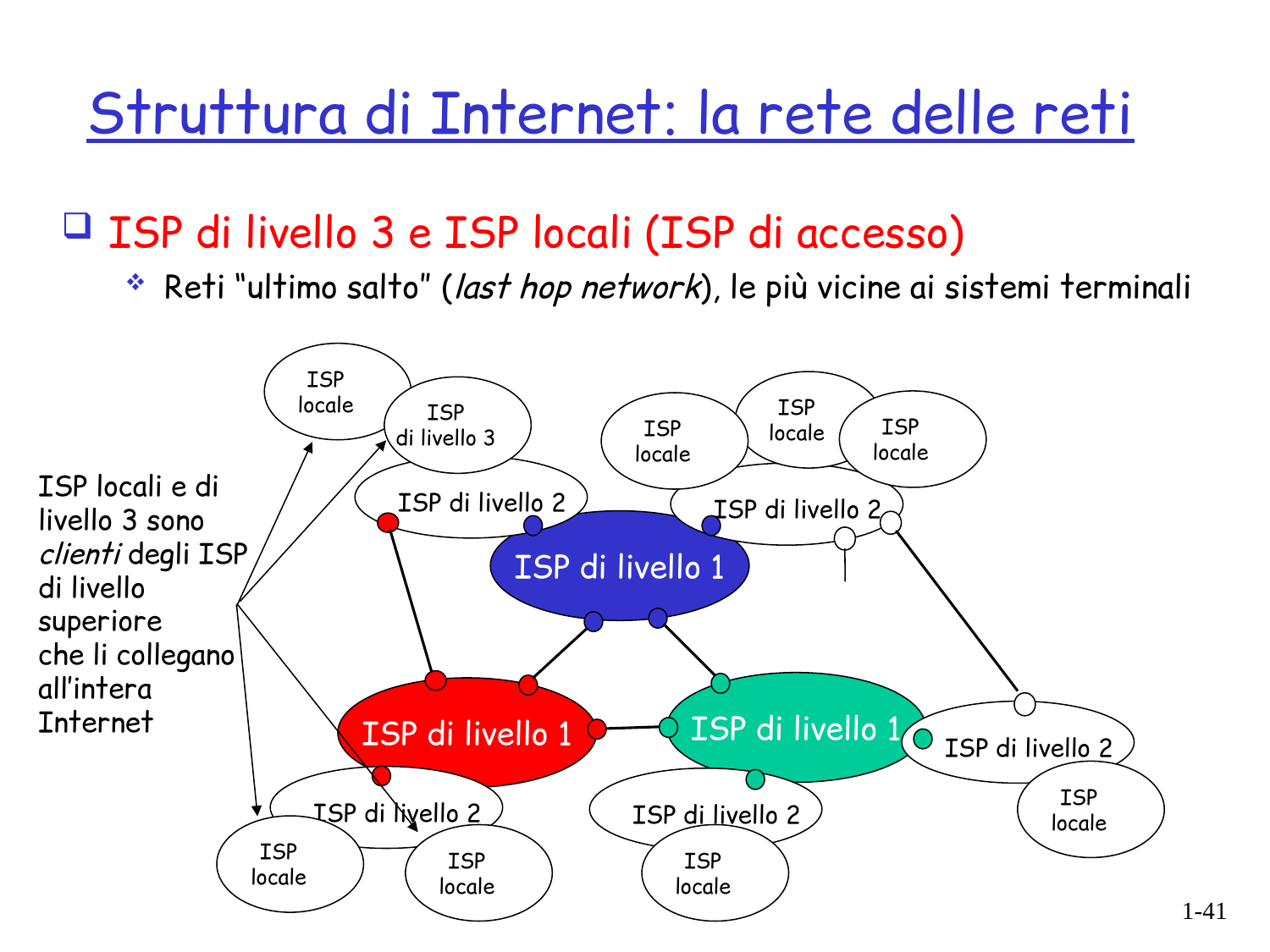

# Struttura di Internet: la rete delle reti
ISP di livello 3 e ISP locali (ISP di accesso)
Reti “ultimo salto” (last hop network), le più vicine ai sistemi terminali

ISP
locale

ISP
locale

ISP
di livello 3

ISP
locale

ISP
locale

ISP
locale

ISP
locale

ISP
locale

ISP
locale

ISP locali e di livello 3 sono clienti degli ISP di livello superiore
che li collegano all’intera Internet

ISP di livello 2

ISP di livello 2

ISP di livello 2

ISP di livello 2

ISP di livello 2
ISP di livello 1

ISP di livello 1

ISP di livello 1

1-41